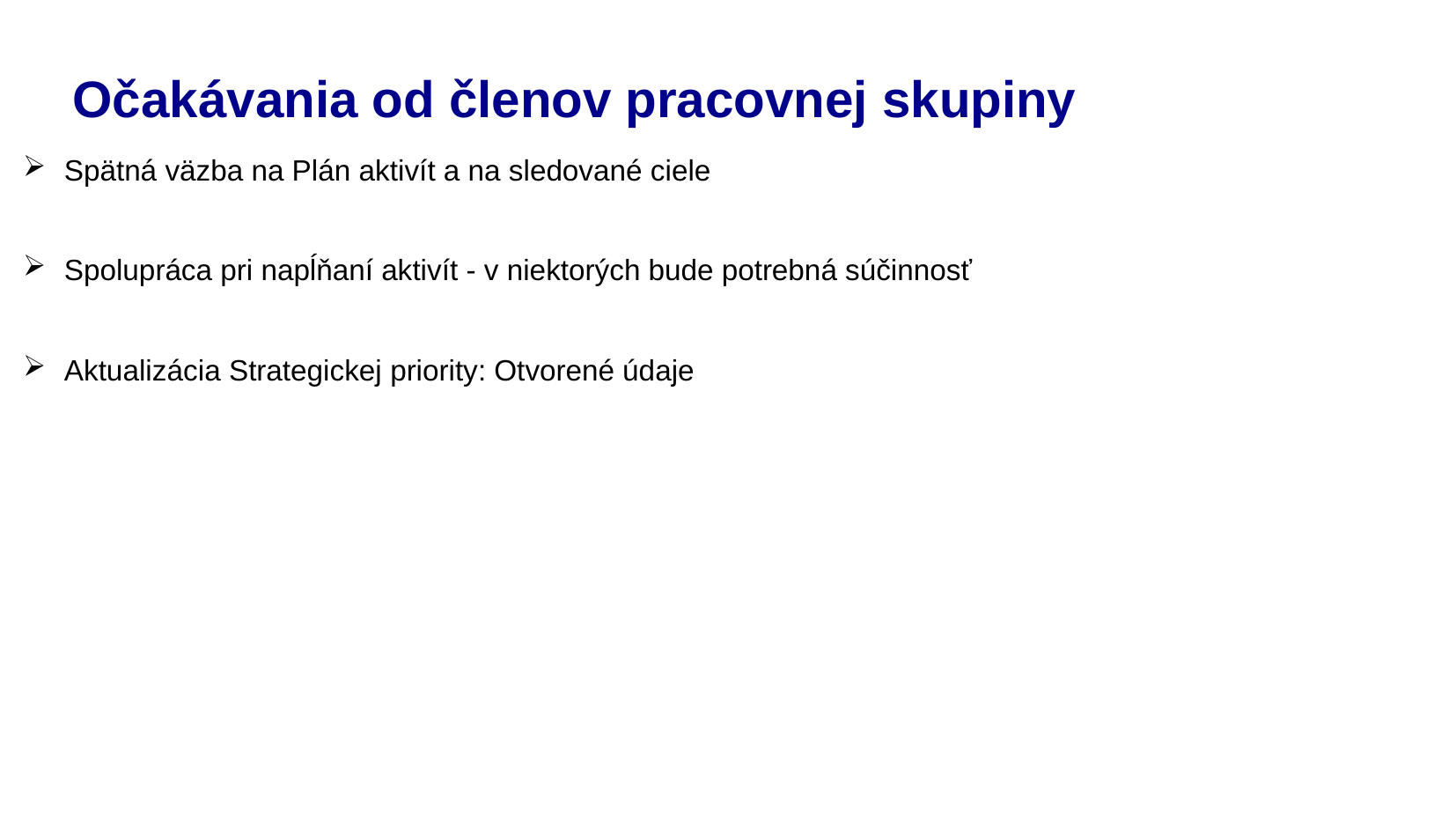

# Očakávania od členov pracovnej skupiny
Spätná väzba na Plán aktivít a na sledované ciele

Spolupráca pri napĺňaní aktivít - v niektorých bude potrebná súčinnosť

Aktualizácia Strategickej priority: Otvorené údaje